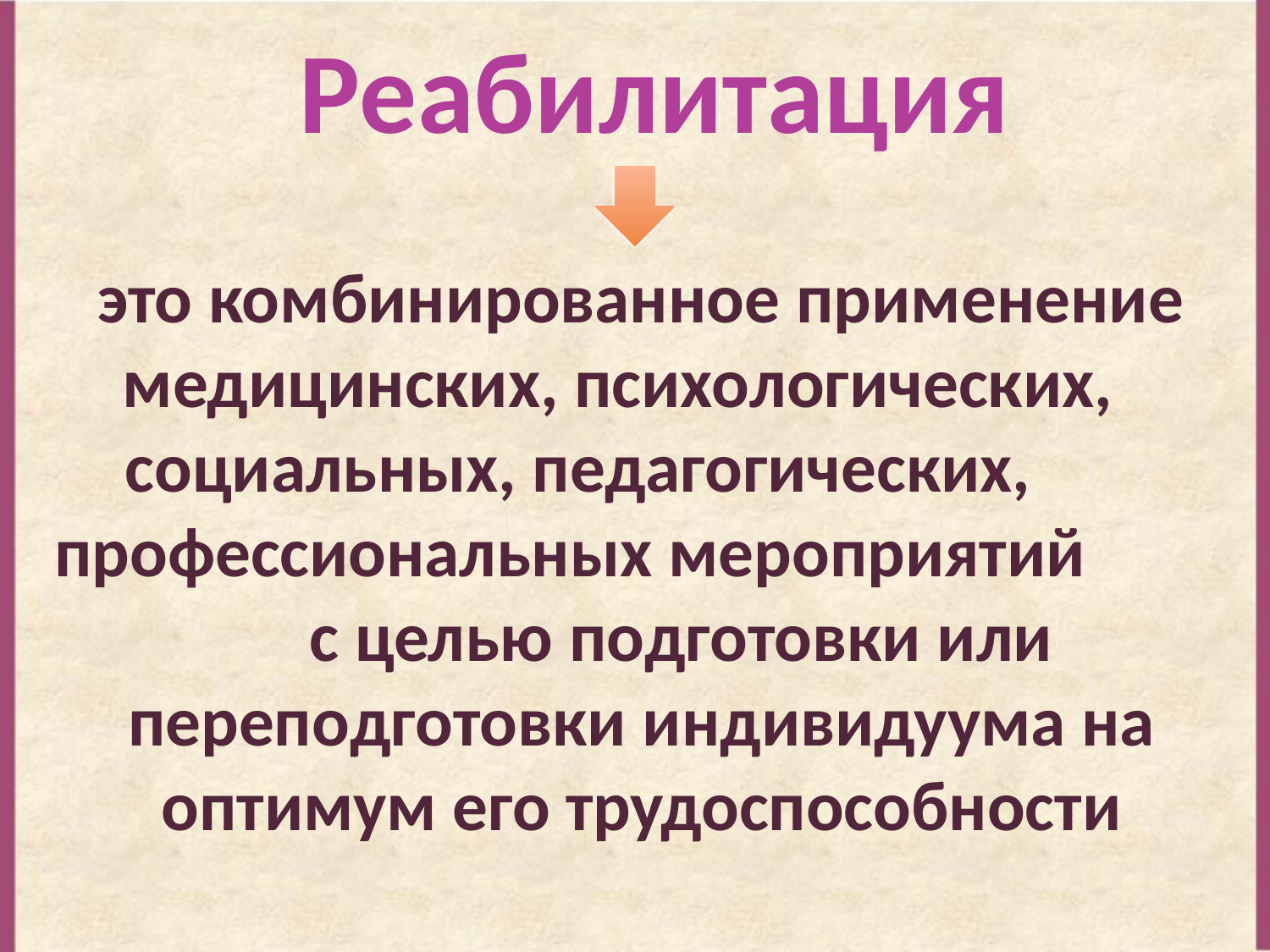

# Реабилитация

  это комбинированное применение медицинских, психологических,    социальных, педагогических,         профессиональных мероприятий               с целью подготовки или переподготовки индивидуума на оптимум его трудоспособности